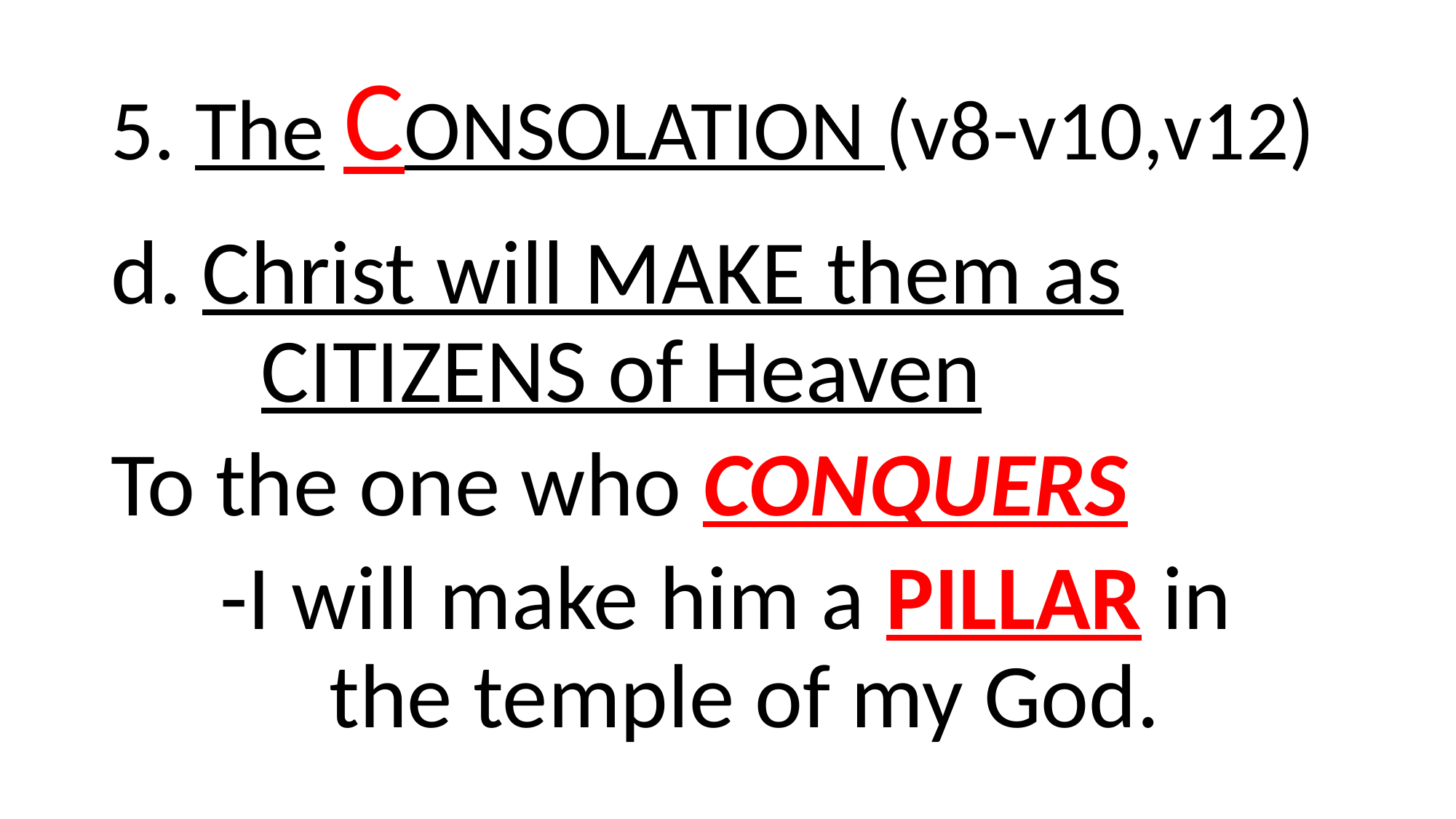

# 5. The CONSOLATION (v8-v10,v12)
d. Christ will MAKE them as   	  	 	  CITIZENS of Heaven
To the one who CONQUERS
	-I will make him a PILLAR in 			the temple of my God.